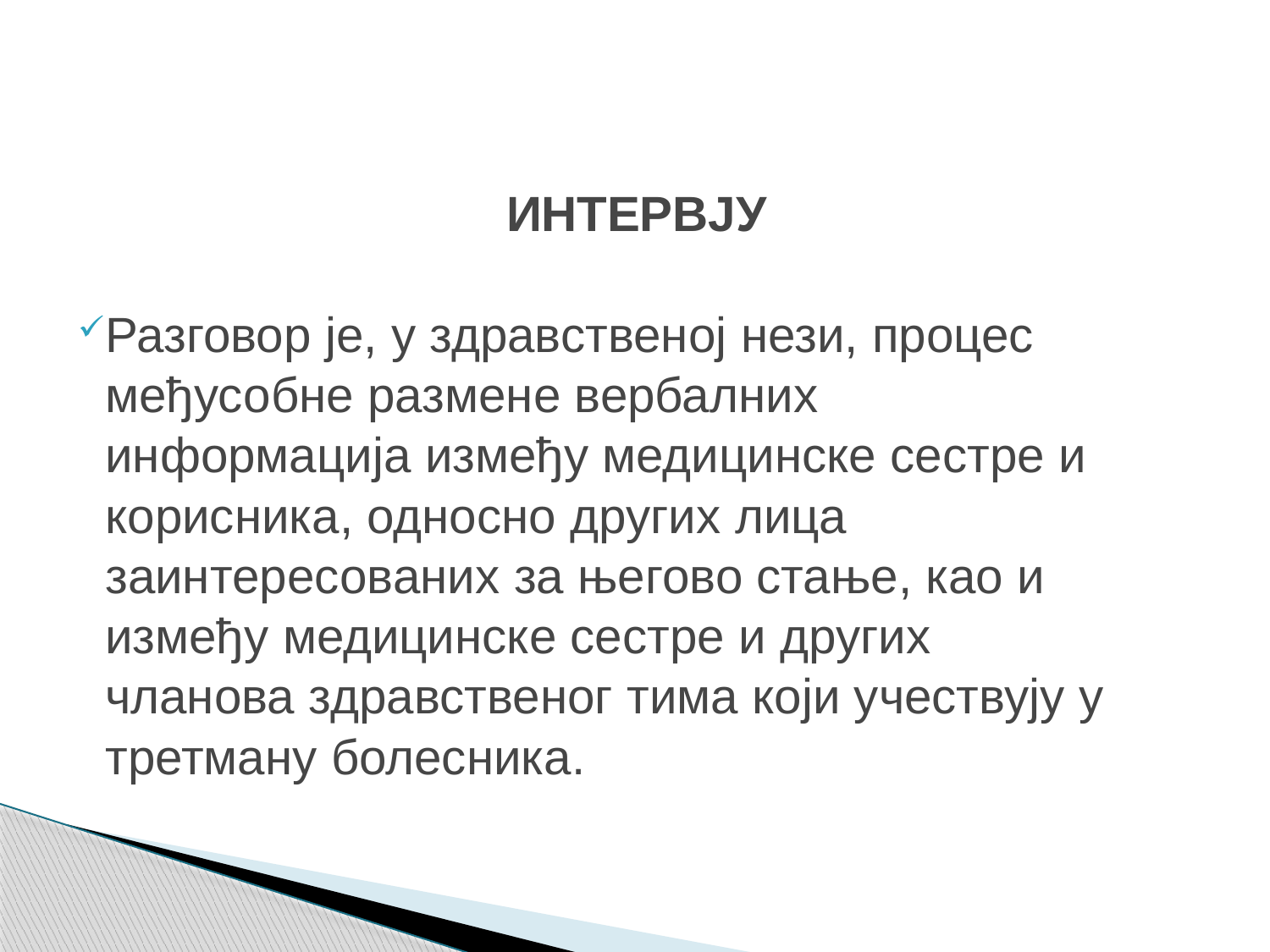

ИНТЕРВЈУ

Разговор је, у здравственој нези, процес
  међусобне размене вербалних
  информација између медицинске сестре и
  корисника, односно других лица
  заинтересованих за његово стање, као и
  између медицинске сестре и других
  чланова здравственог тима који учествују у
  третману болесника.